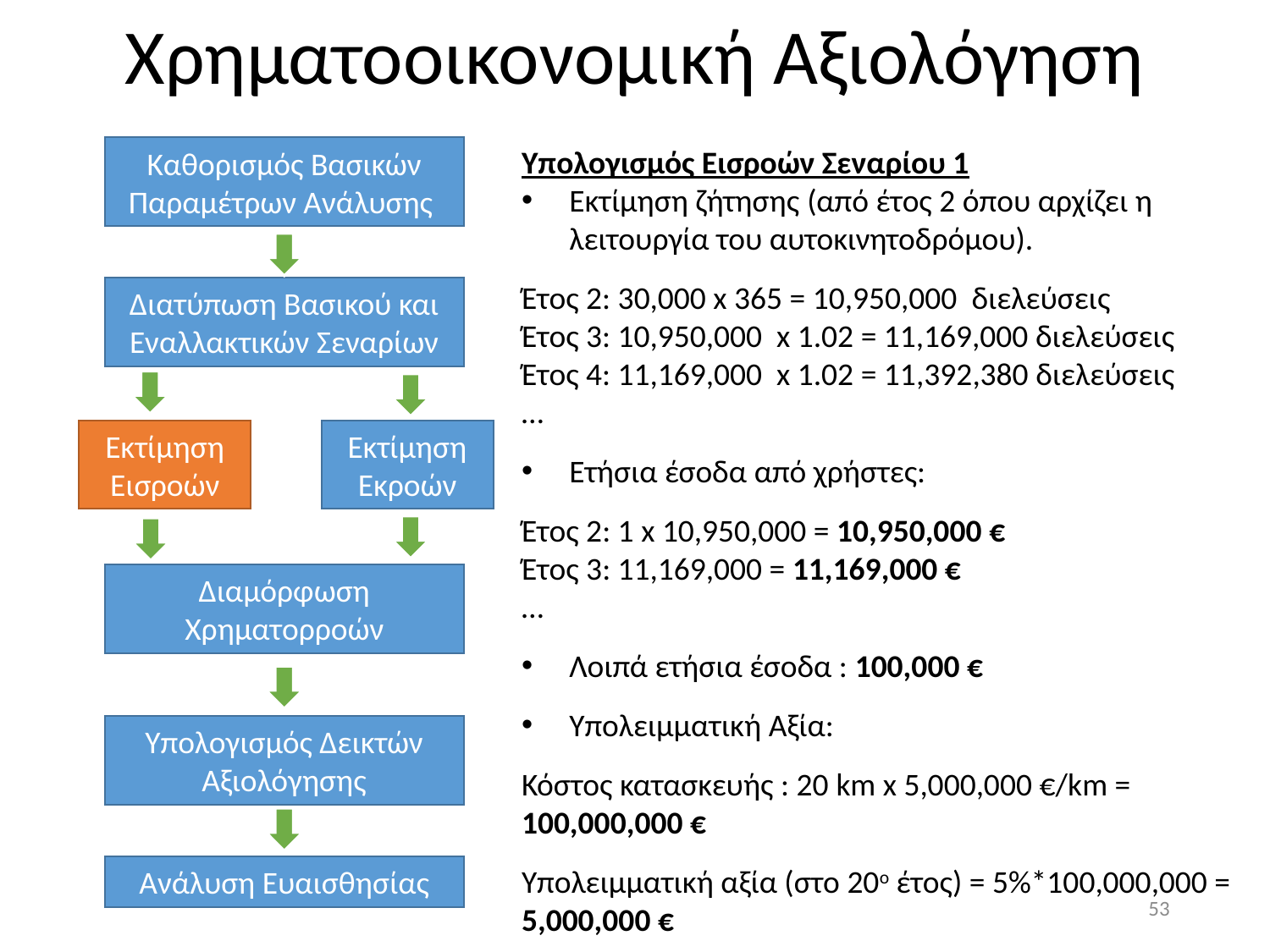

# Χρηματοοικονομική Αξιολόγηση
Υπολογισμός Εισροών Σεναρίου 1
Εκτίμηση ζήτησης (από έτος 2 όπου αρχίζει η λειτουργία του αυτοκινητοδρόμου).

Έτος 2: 30,000 x 365 = 10,950,000  διελεύσεις
Έτος 3: 10,950,000  x 1.02 = 11,169,000 διελεύσεις
Έτος 4: 11,169,000  x 1.02 = 11,392,380 διελεύσεις
…

Ετήσια έσοδα από χρήστες:

Έτος 2: 1 x 10,950,000 = 10,950,000 €
Έτος 3: 11,169,000 = 11,169,000 €
…

Λοιπά ετήσια έσοδα : 100,000 €

Υπολειμματική Αξία:

Κόστος κατασκευής : 20 km x 5,000,000 €/km = 100,000,000 €

Υπολειμματική αξία (στο 20ο έτος) = 5%*100,000,000 = 5,000,000 €
Καθορισμός Βασικών Παραμέτρων Ανάλυσης

Διατύπωση Βασικού και Εναλλακτικών Σεναρίων

Εκτίμηση Εκροών
Εκτίμηση Εισροών

Διαμόρφωση Χρηματορροών

Υπολογισμός Δεικτών Αξιολόγησης

Ανάλυση Ευαισθησίας
53